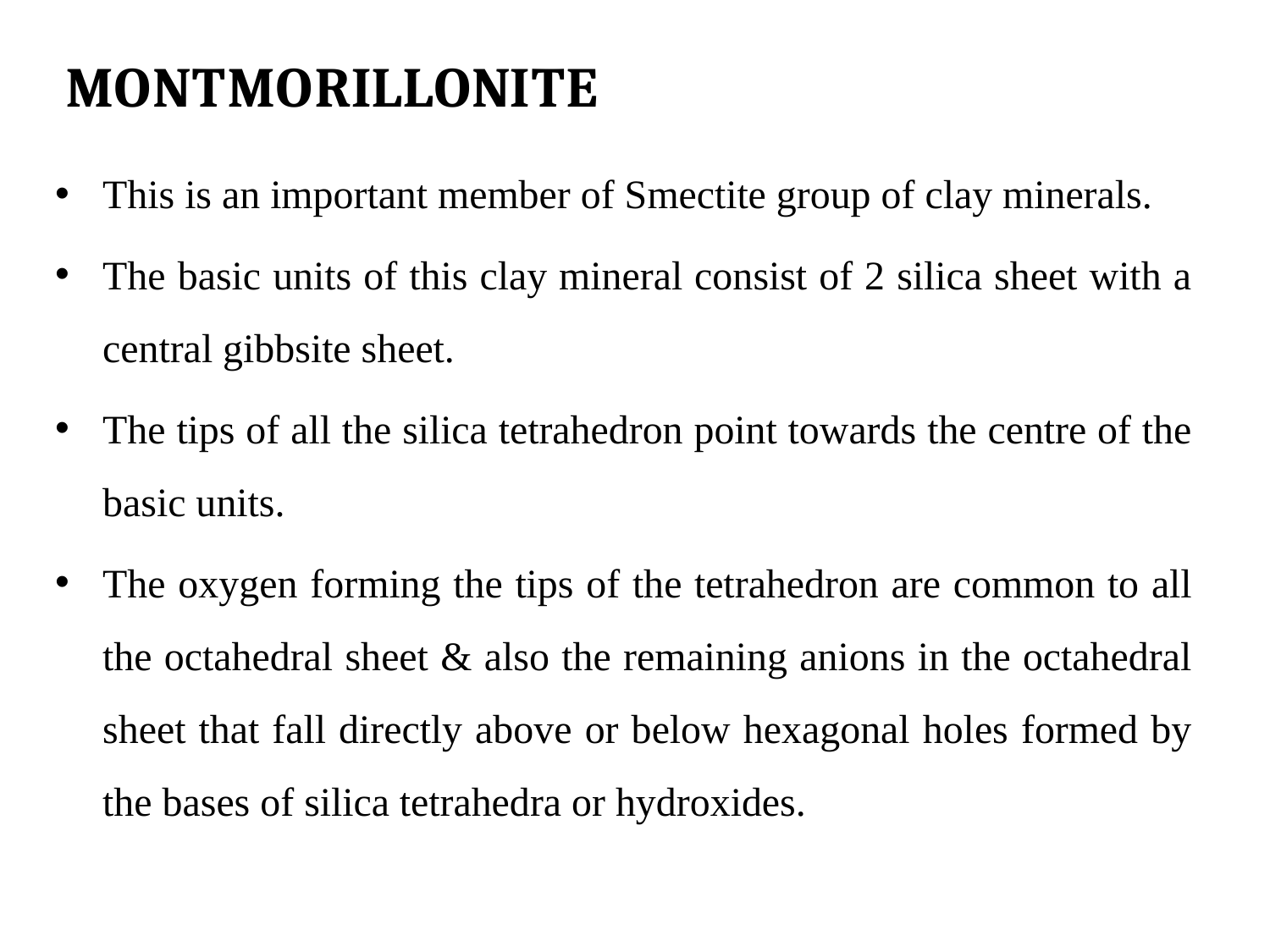

# MONTMORILLONITE
This is an important member of Smectite group of clay minerals.
The basic units of this clay mineral consist of 2 silica sheet with a central gibbsite sheet.
The tips of all the silica tetrahedron point towards the centre of the basic units.
The oxygen forming the tips of the tetrahedron are common to all the octahedral sheet & also the remaining anions in the octahedral sheet that fall directly above or below hexagonal holes formed by the bases of silica tetrahedra or hydroxides.